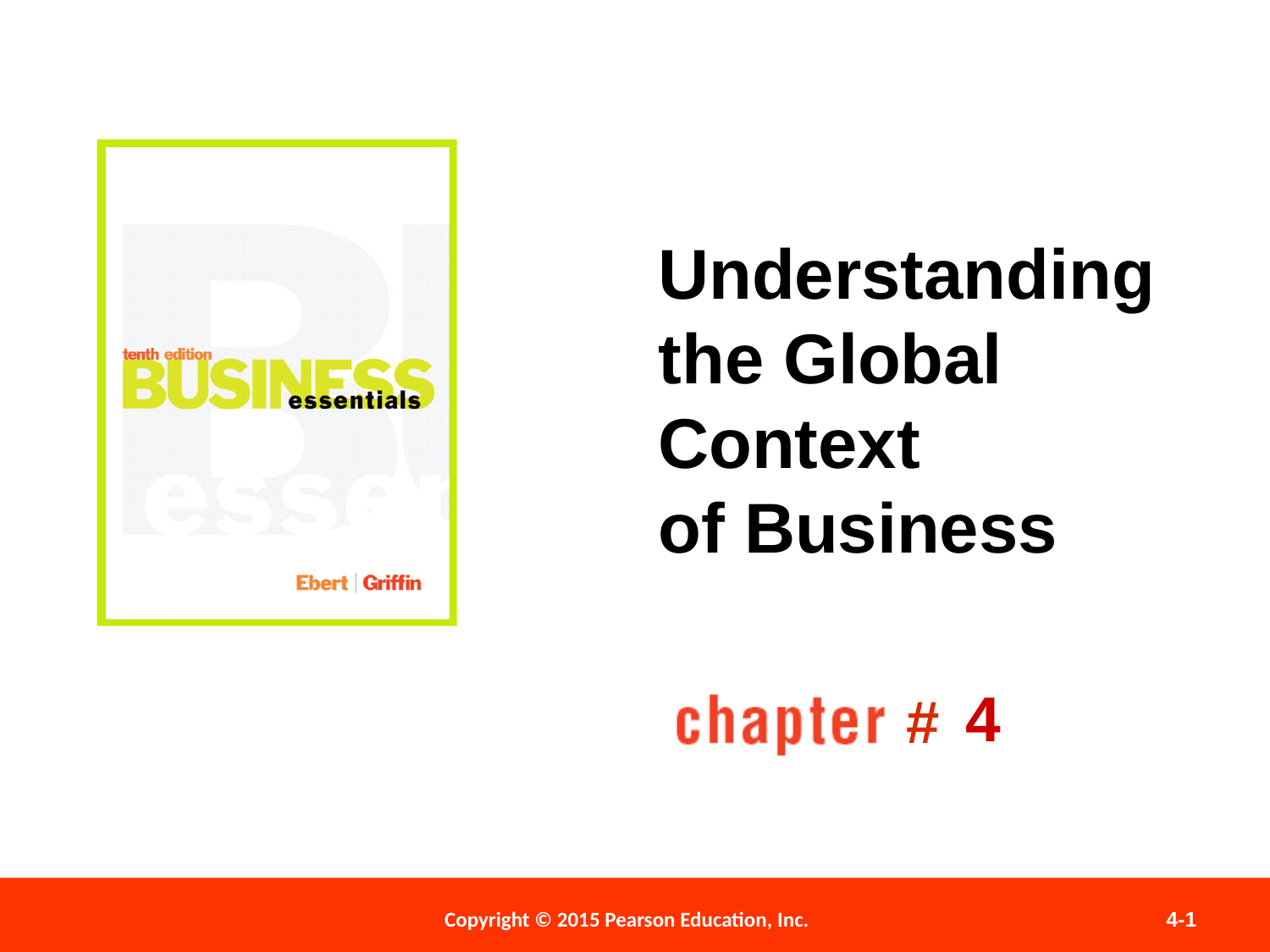

# Understanding the Global Context of Business
4